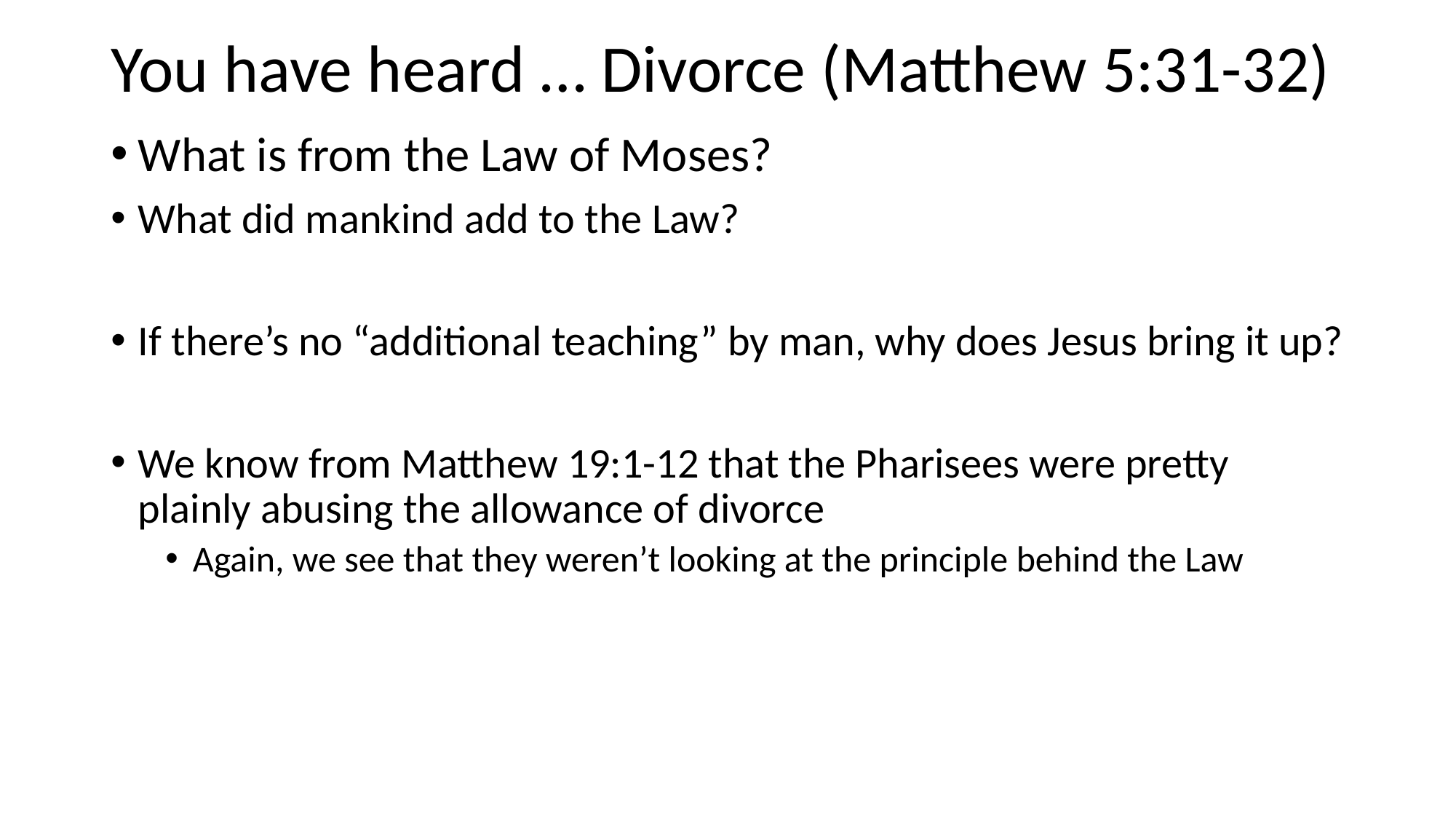

# You have heard … Divorce (Matthew 5:31-32)
What is from the Law of Moses?
What did mankind add to the Law?

If there’s no “additional teaching” by man, why does Jesus bring it up?

We know from Matthew 19:1-12 that the Pharisees were pretty plainly abusing the allowance of divorce
Again, we see that they weren’t looking at the principle behind the Law